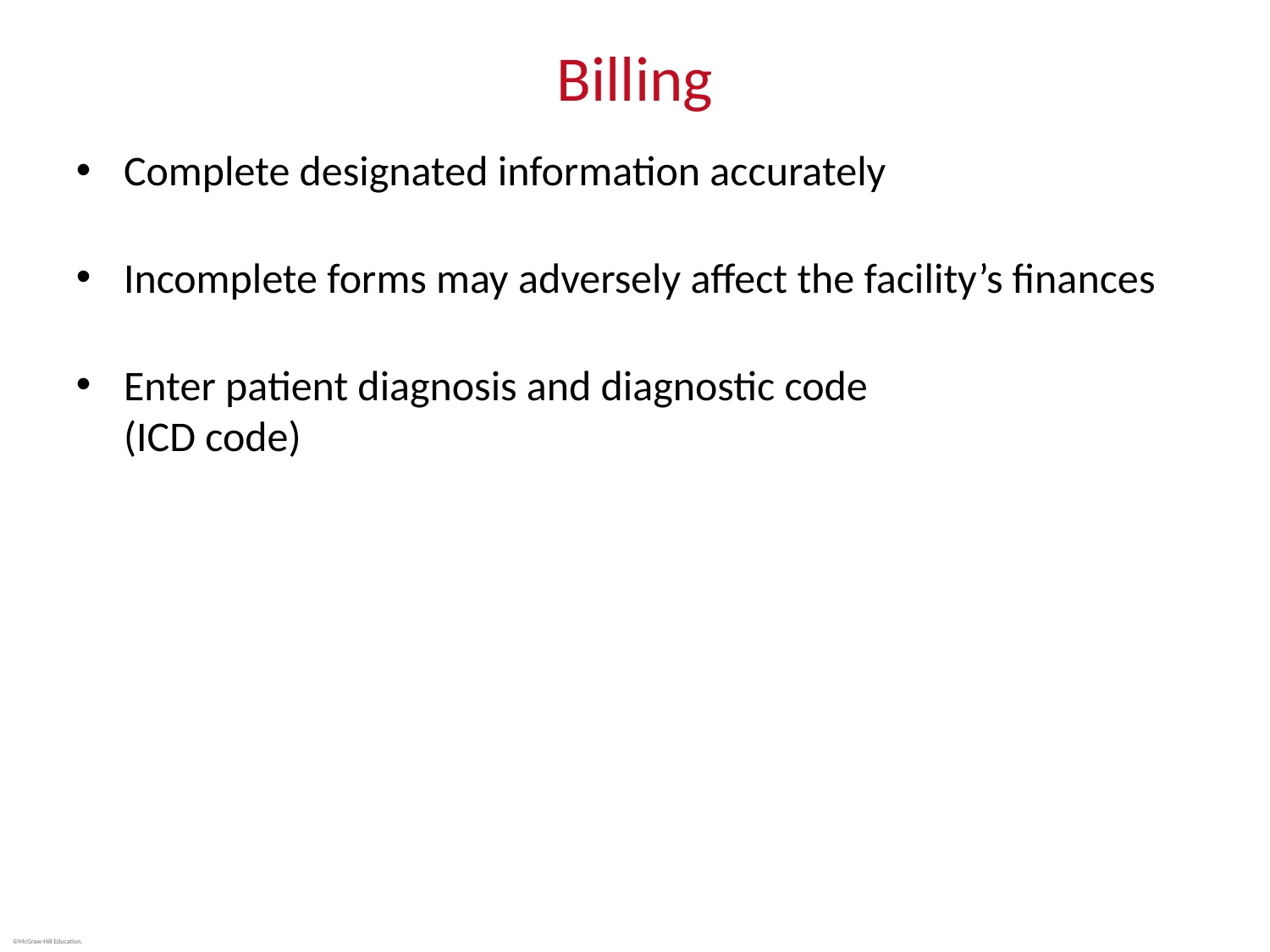

# Billing
Complete designated information accurately
Incomplete forms may adversely affect the facility’s finances
Enter patient diagnosis and diagnostic code
(ICD code)